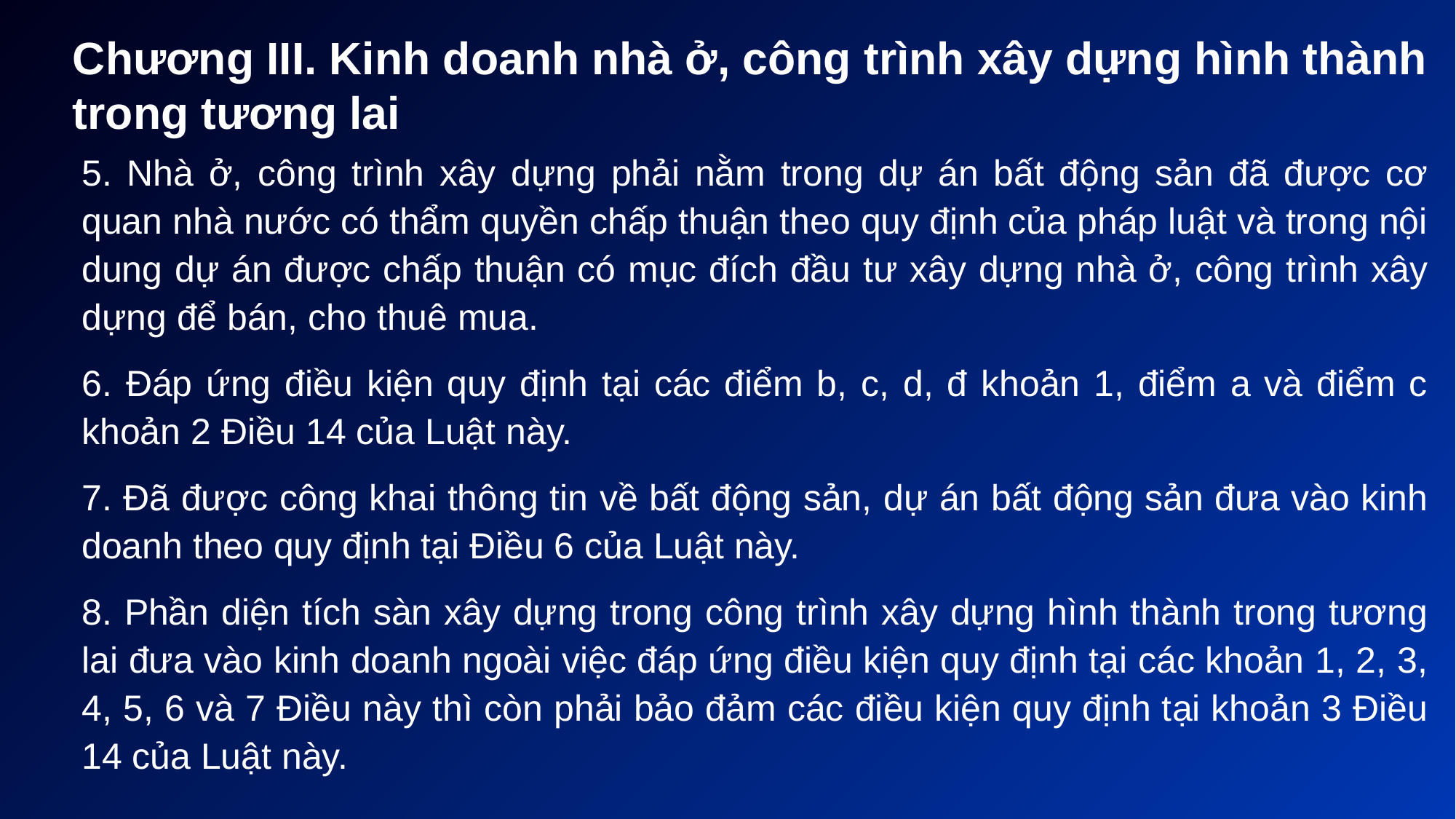

# Chương III. Kinh doanh nhà ở, công trình xây dựng hình thành trong tương lai
5. Nhà ở, công trình xây dựng phải nằm trong dự án bất động sản đã được cơ quan nhà nước có thẩm quyền chấp thuận theo quy định của pháp luật và trong nội dung dự án được chấp thuận có mục đích đầu tư xây dựng nhà ở, công trình xây dựng để bán, cho thuê mua.
6. Đáp ứng điều kiện quy định tại các điểm b, c, d, đ khoản 1, điểm a và điểm c khoản 2 Điều 14 của Luật này.
7. Đã được công khai thông tin về bất động sản, dự án bất động sản đưa vào kinh doanh theo quy định tại Điều 6 của Luật này.
8. Phần diện tích sàn xây dựng trong công trình xây dựng hình thành trong tương lai đưa vào kinh doanh ngoài việc đáp ứng điều kiện quy định tại các khoản 1, 2, 3, 4, 5, 6 và 7 Điều này thì còn phải bảo đảm các điều kiện quy định tại khoản 3 Điều 14 của Luật này.